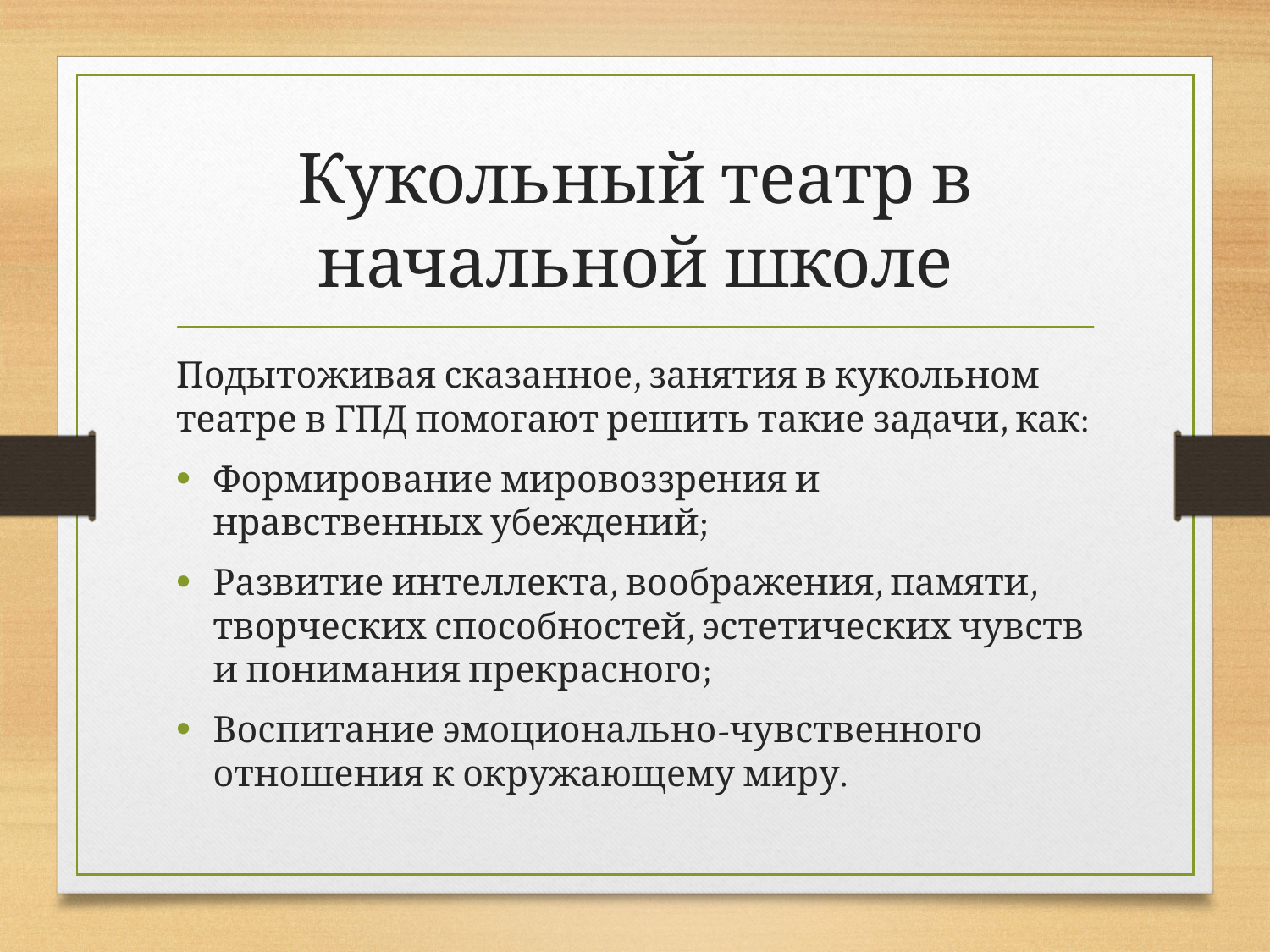

# Кукольный театр в начальной школе
Подытоживая сказанное, занятия в кукольном театре в ГПД помогают решить такие задачи, как:
Формирование мировоззрения и нравственных убеждений;
Развитие интеллекта, воображения, памяти, творческих способностей, эстетических чувств и понимания прекрасного;
Воспитание эмоционально-чувственного отношения к окружающему миру.